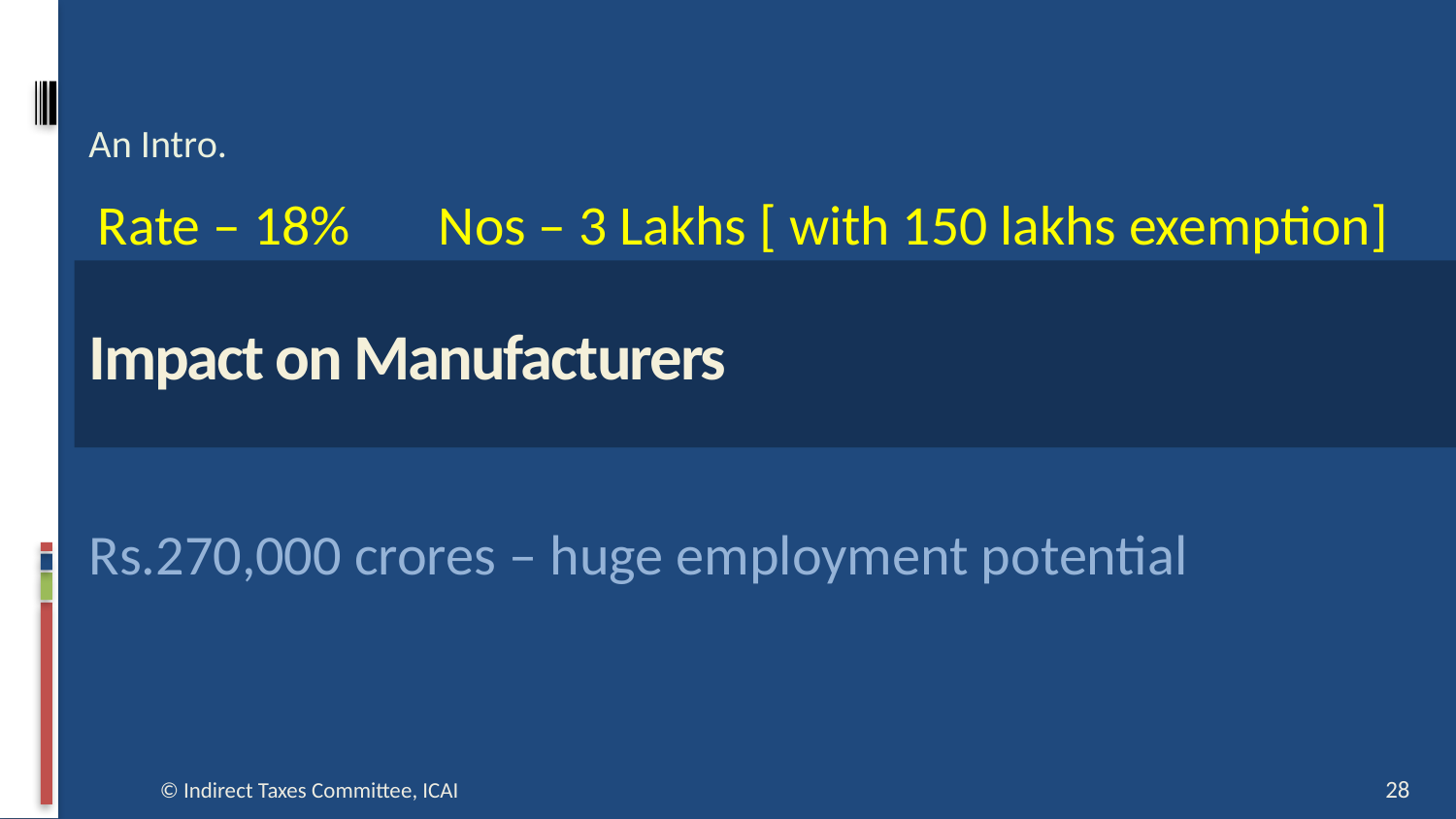

An Intro.
Rate – 18%       Nos – 3 Lakhs [ with 150 lakhs exemption]
# Impact on Manufacturers
Rs.270,000 crores – huge employment potential
© Indirect Taxes Committee, ICAI
28